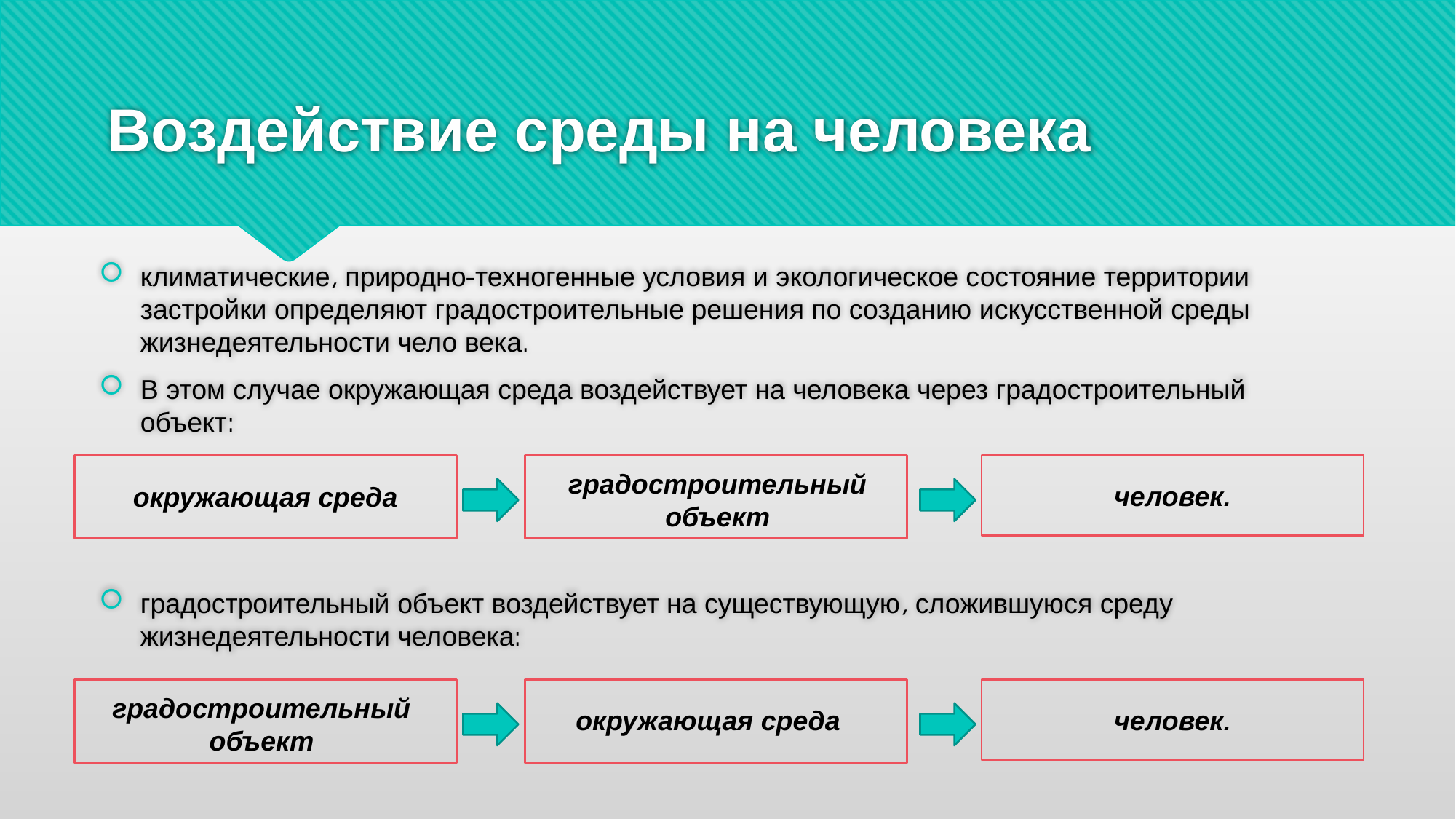

# Воздействие среды на человека
климатические, природно-техногенные условия и экологическое состояние территории застройки определяют градостроительные решения по созданию искусственной среды жизнедеятельности чело века.
В этом случае окружающая среда воздействует на человека через градостроительный объект:

градостроительный объект воздействует на существующую, сложившуюся среду жизнедеятельности человека:

градостроительный
объект
человек.
окружающая среда

градостроительный
объект
окружающая среда
человек.